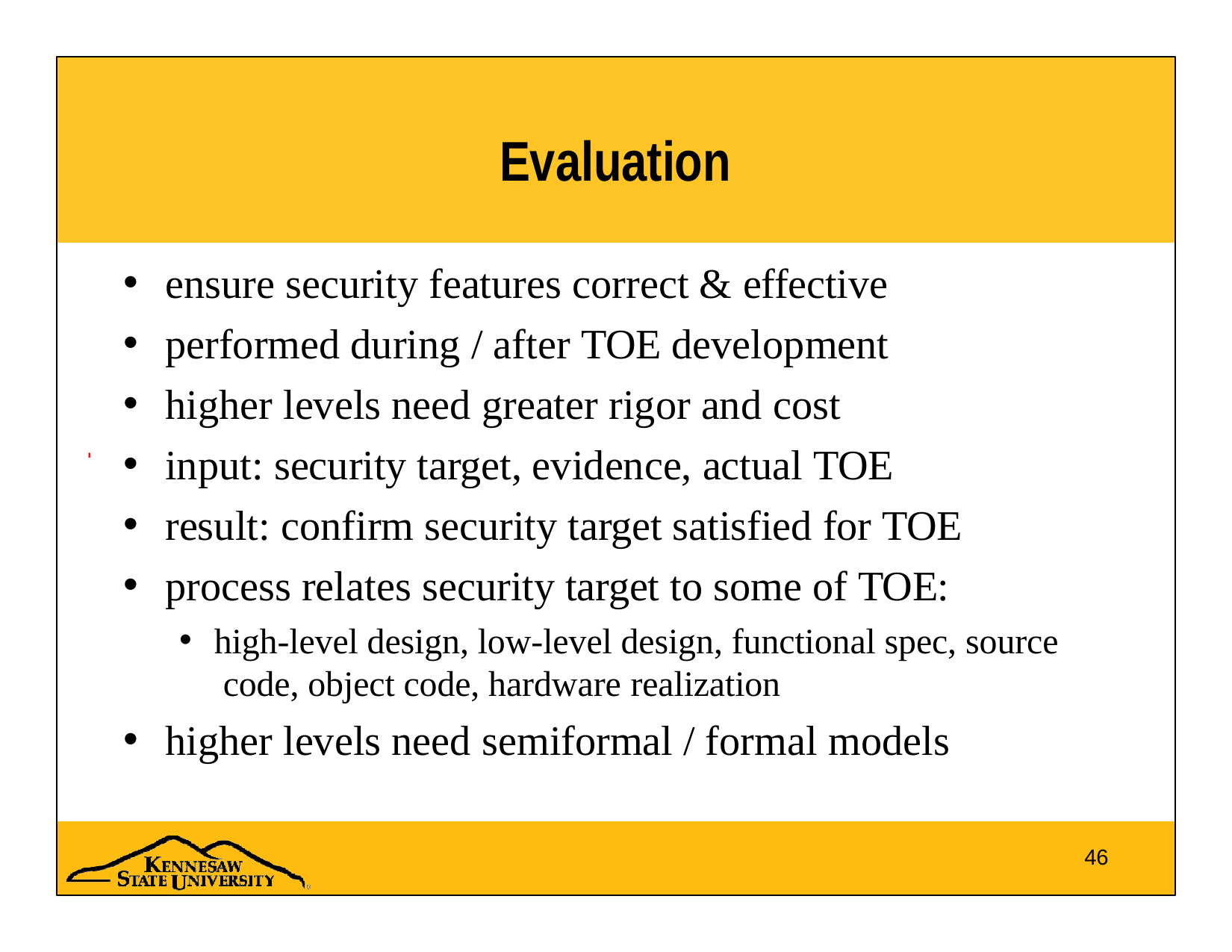

# Evaluation
ensure security features correct & effective
performed during / after TOE development
higher levels need greater rigor and cost
input: security target, evidence, actual TOE
result: confirm security target satisfied for TOE
process relates security target to some of TOE:
high-level design, low-level design, functional spec, source  code, object code, hardware realization
higher levels need semiformal / formal models

46